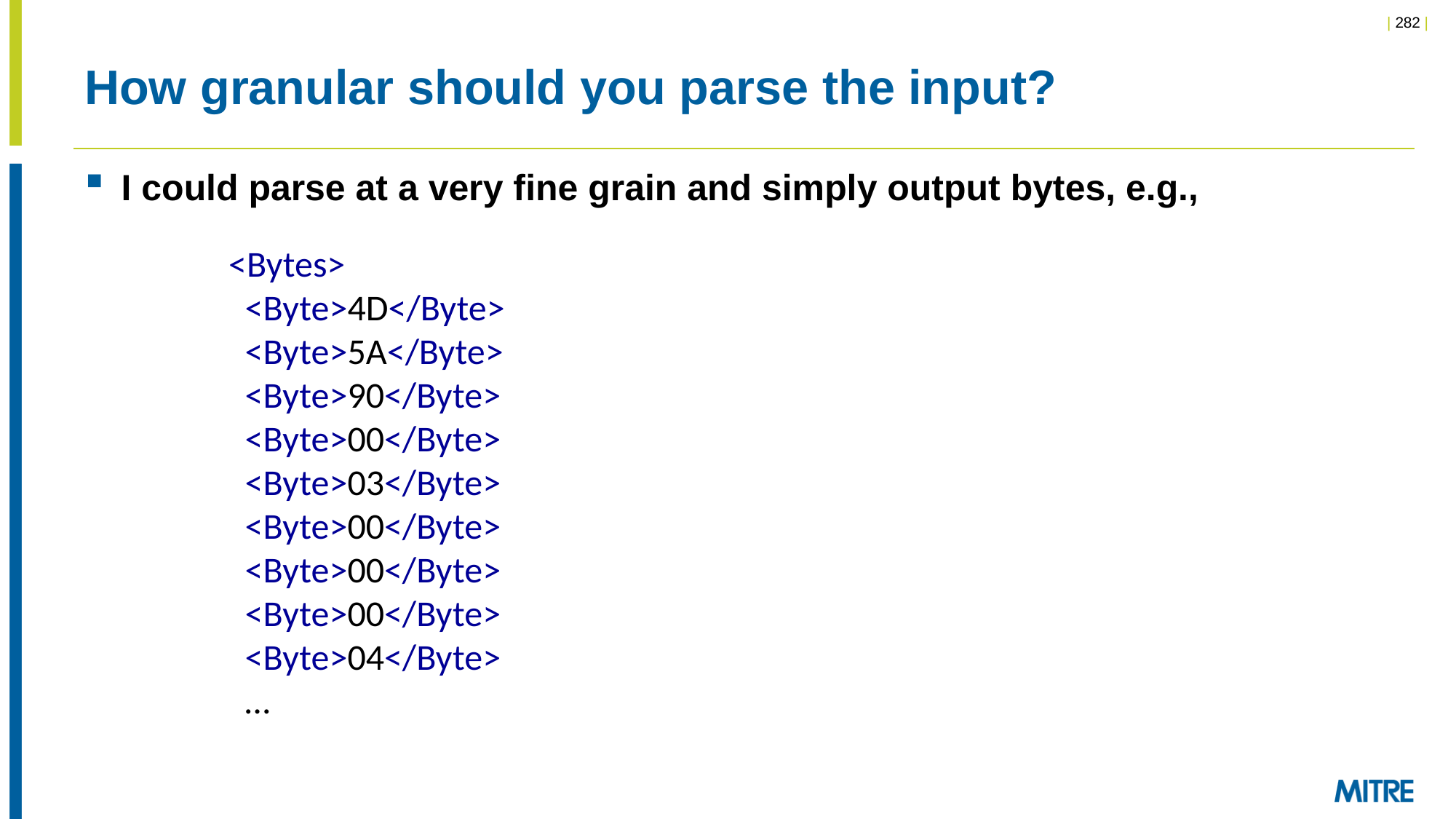

# How granular should you parse the input?
I could parse at a very fine grain and simply output bytes, e.g.,
<Bytes>
  <Byte>4D</Byte>
  <Byte>5A</Byte>
  <Byte>90</Byte>
  <Byte>00</Byte>
  <Byte>03</Byte>
  <Byte>00</Byte>
  <Byte>00</Byte>
  <Byte>00</Byte>
  <Byte>04</Byte>
  …